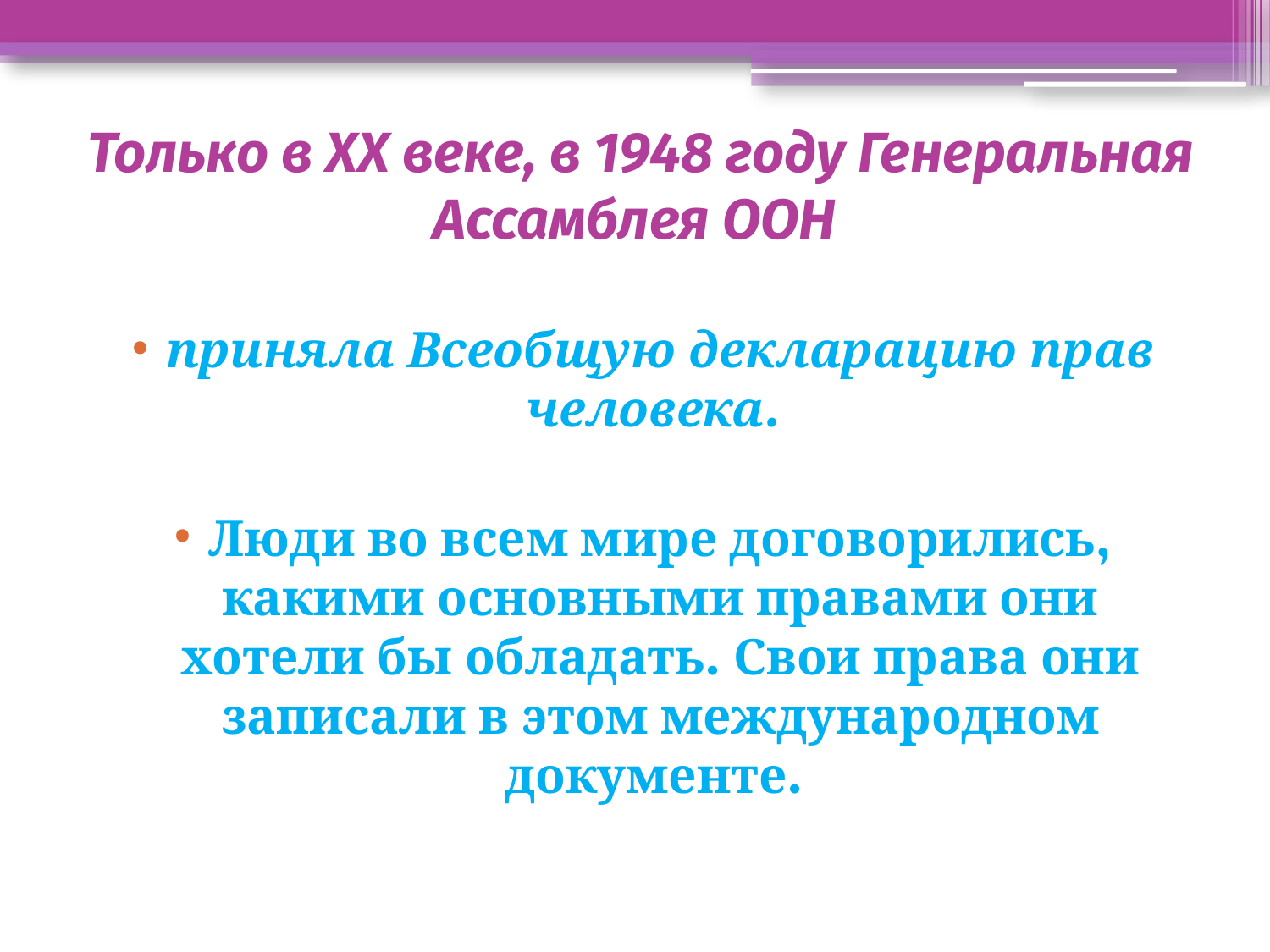

# Только в XX веке, в 1948 году Генеральная Ассамблея ООН
приняла Всеобщую декларацию прав человека.

Люди во всем мире договорились, какими основными правами они хотели бы обладать. Свои права они записали в этом международном документе.